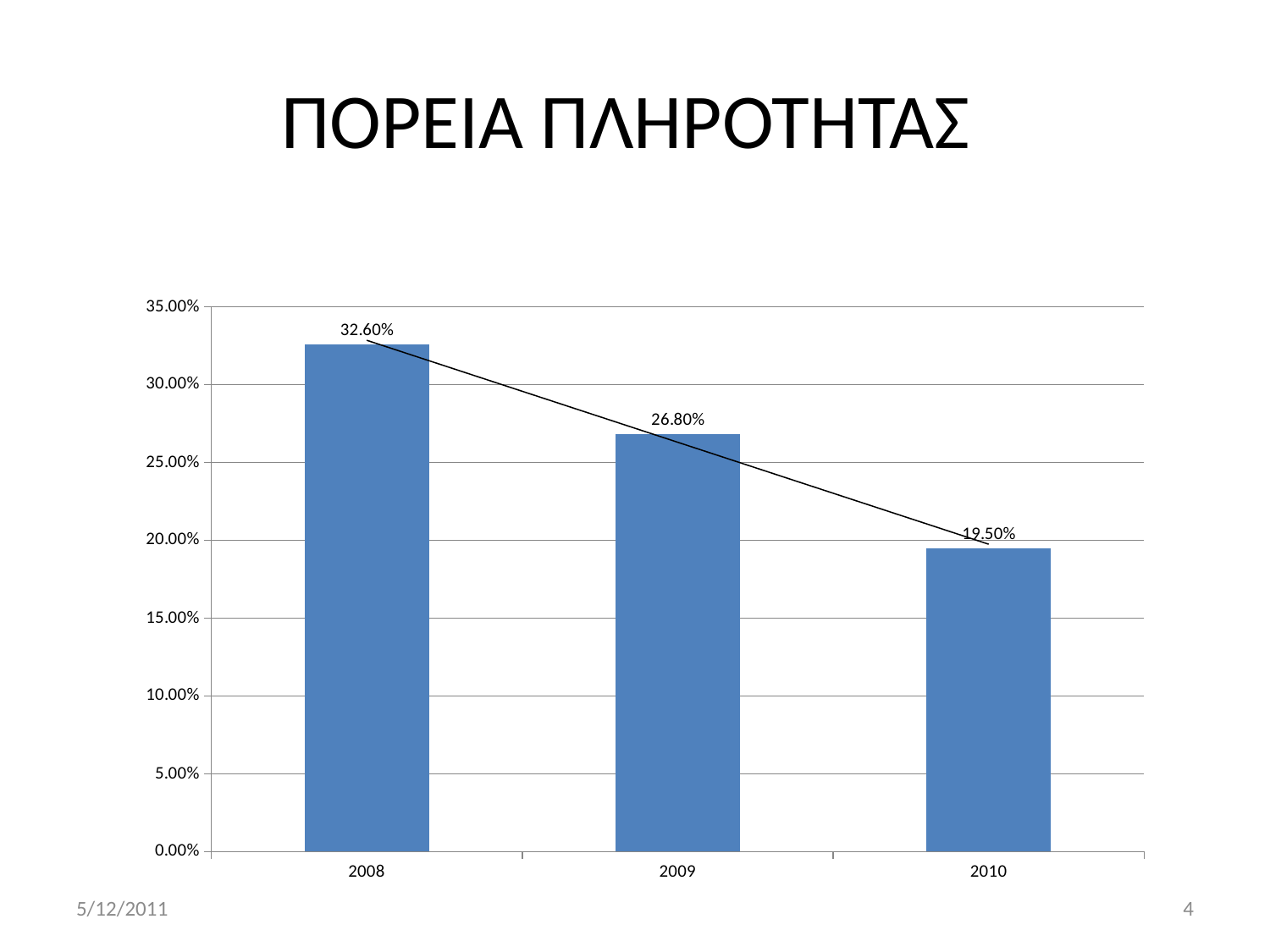

# ΠΟΡΕΙΑ ΠΛΗΡΟΤΗΤΑΣ

### Chart

| Category |  |
|---|---|
| 2008 | 0.326 |
| 2009 | 0.268 |
| 2010 | 0.195 |
5/12/2011
4